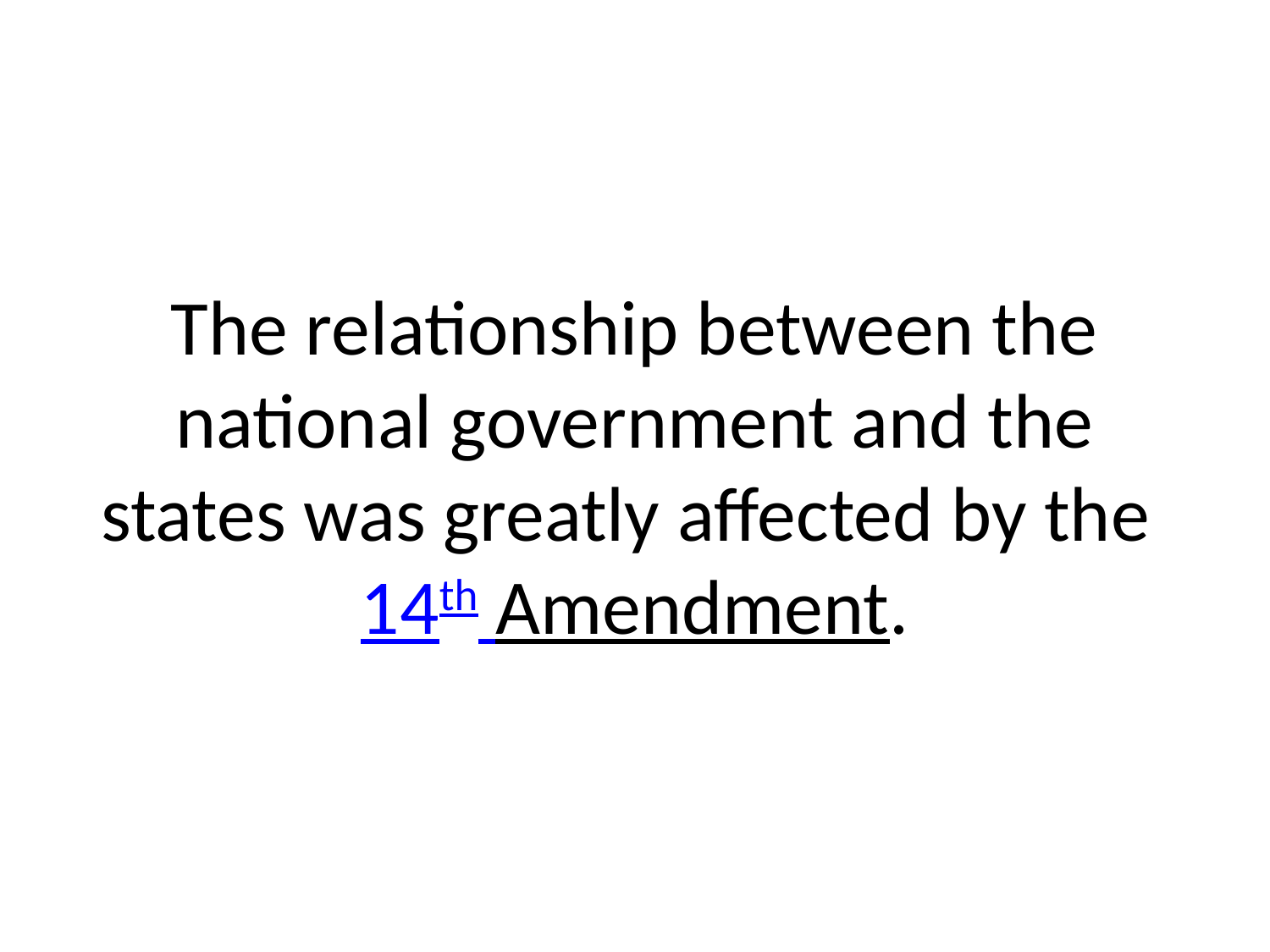

# The relationship between the national government and the states was greatly affected by the 14th Amendment.